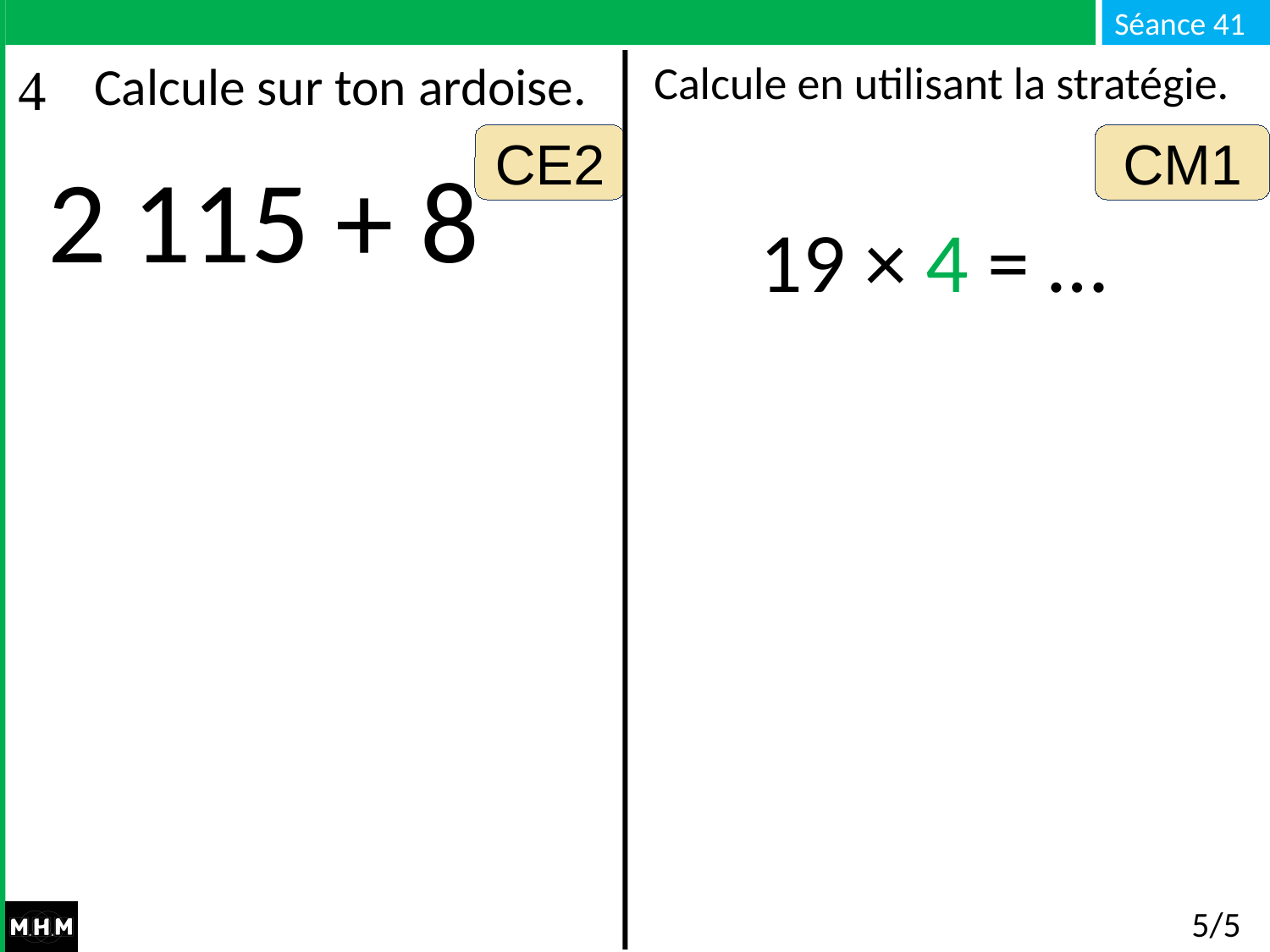

Calcule en utilisant la stratégie.

# Calcule sur ton ardoise.
CE2
CM1
2 115 + 8
19 × 4 = …
5/5